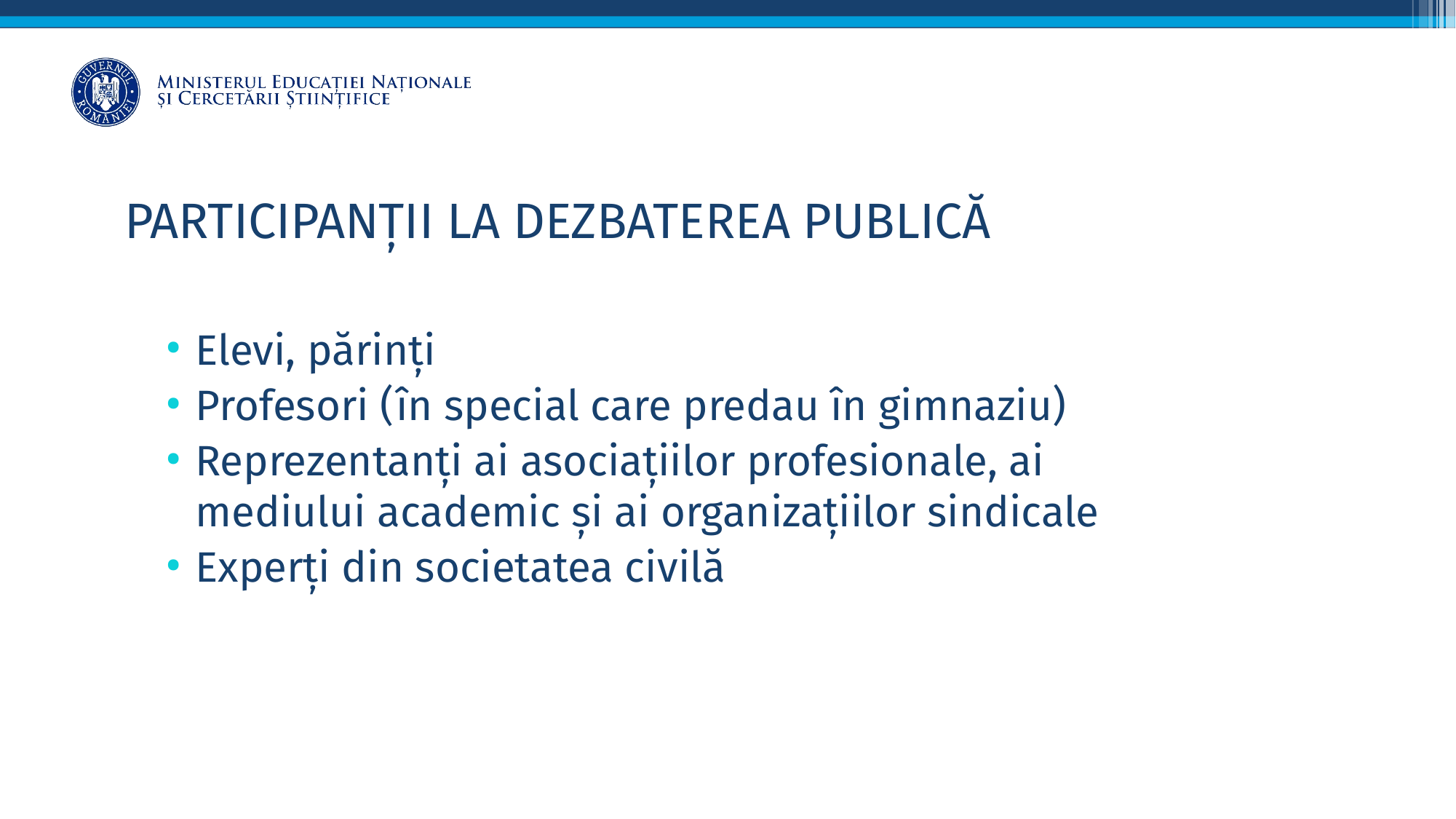

# PARTICIPANȚII LA DEZBATEREA PUBLICĂ
Elevi, părinți
Profesori (în special care predau în gimnaziu)
Reprezentanți ai asociațiilor profesionale, ai mediului academic și ai organizațiilor sindicale
Experți din societatea civilă